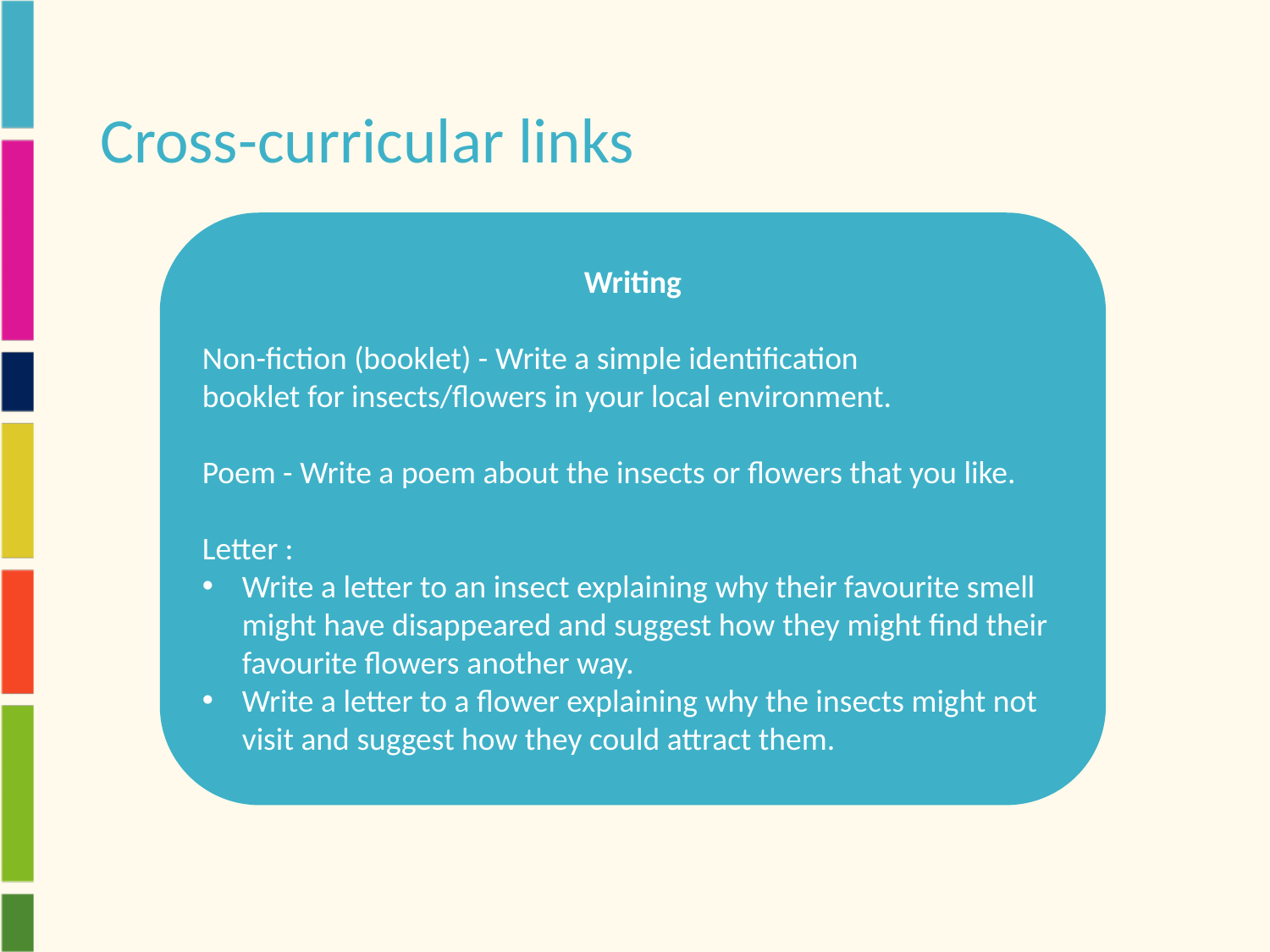

# Cross-curricular links
Writing

Non-fiction (booklet) - Write a simple identification booklet for insects/flowers in your local environment.
Poem - Write a poem about the insects or flowers that you like.
Letter :
Write a letter to an insect explaining why their favourite smell might have disappeared and suggest how they might find their favourite flowers another way.
Write a letter to a flower explaining why the insects might not visit and suggest how they could attract them.